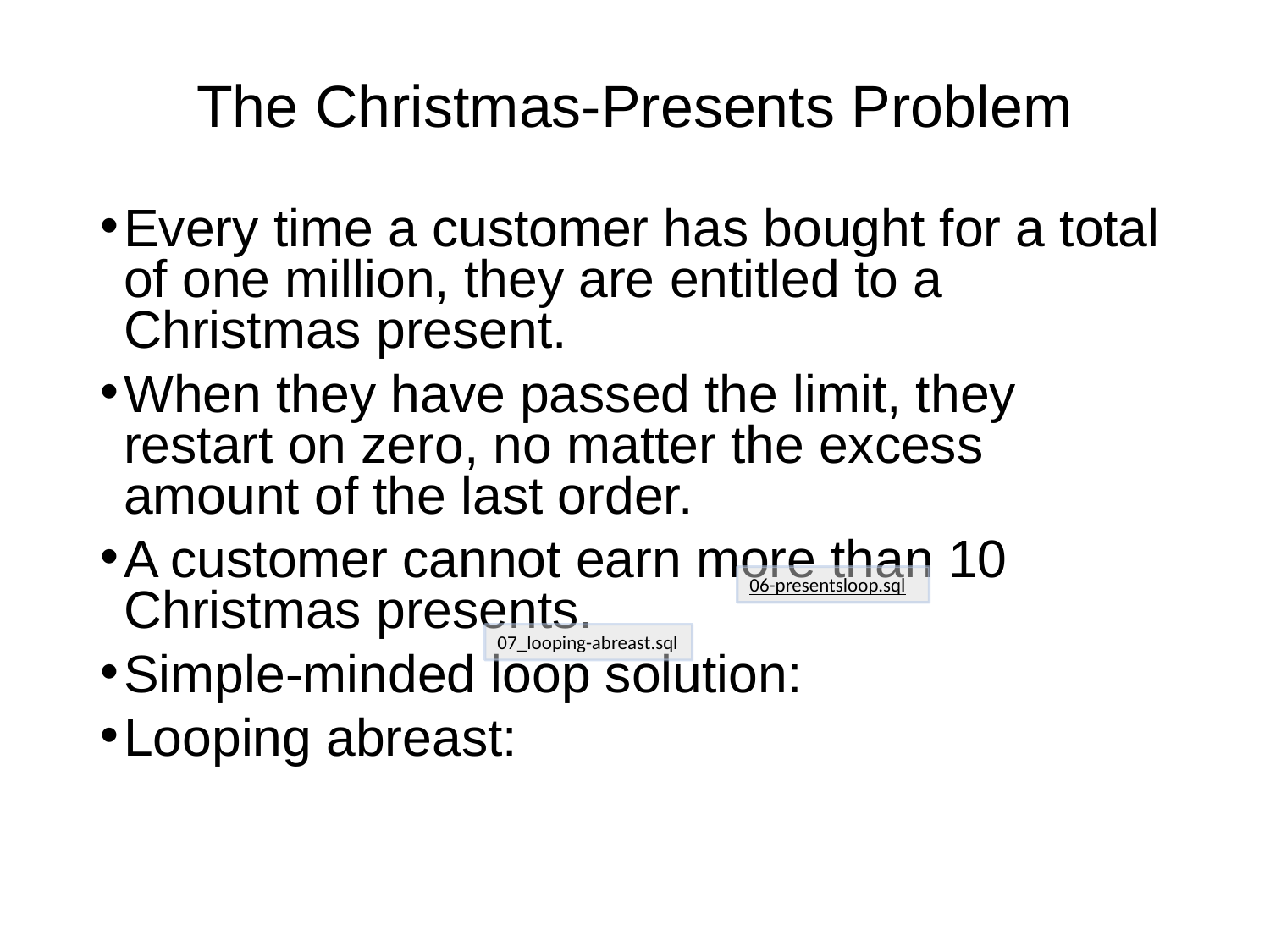

# The Christmas-Presents Problem
Every time a customer has bought for a total of one million, they are entitled to a Christmas present.
When they have passed the limit, they restart on zero, no matter the excess amount of the last order.
A customer cannot earn more than 10 Christmas presents.
Simple-minded loop solution:
Looping abreast:
06-presentsloop.sql
07_looping-abreast.sql
© 2019 Erland Sommarskog